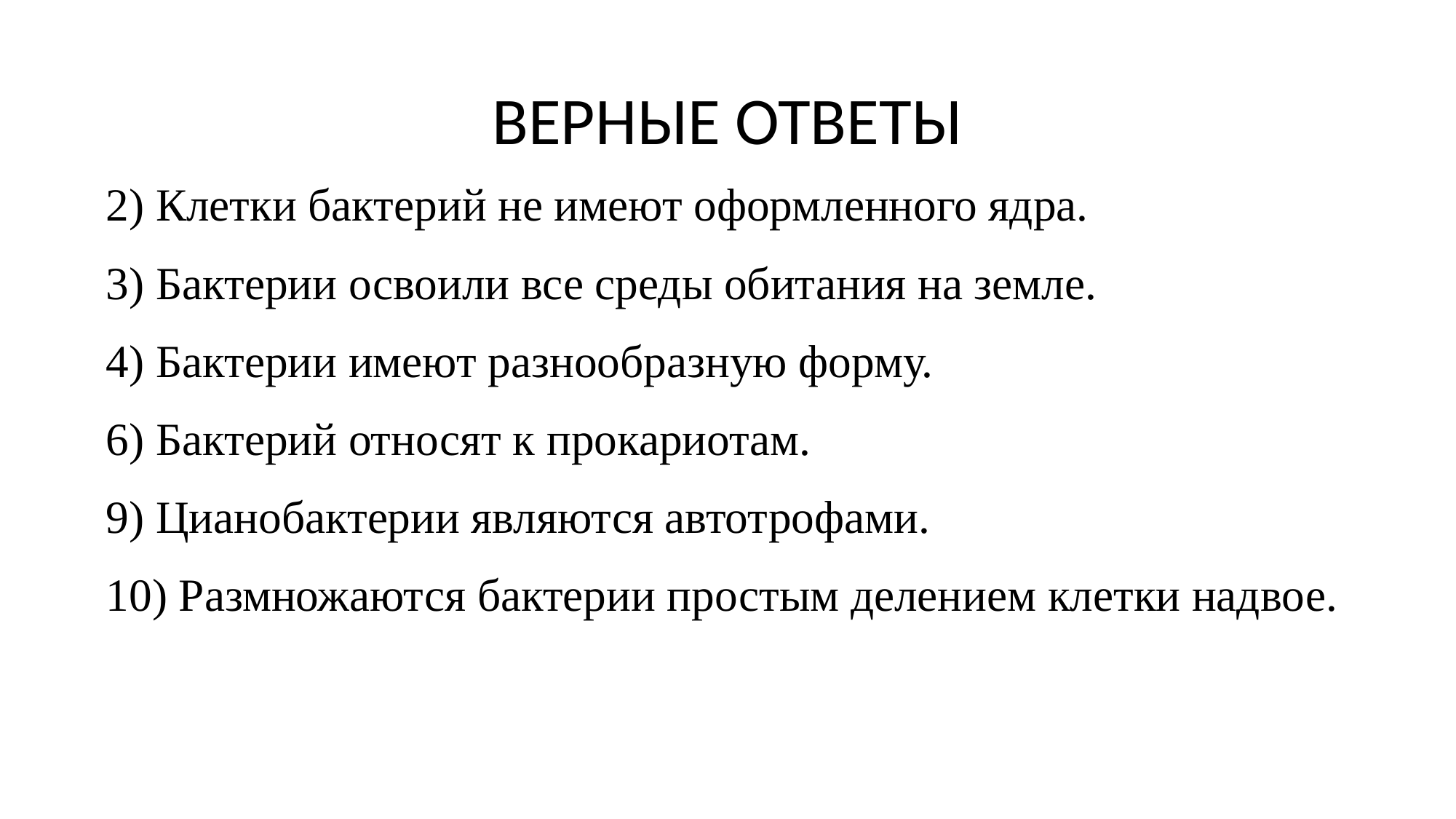

# ВЕРНЫЕ ОТВЕТЫ
2) Клетки бактерий не имеют оформленного ядра.
3) Бактерии освоили все среды обитания на земле.
4) Бактерии имеют разнообразную форму.
6) Бактерий относят к прокариотам.
9) Цианобактерии являются автотрофами.
10) Размножаются бактерии простым делением клетки надвое.